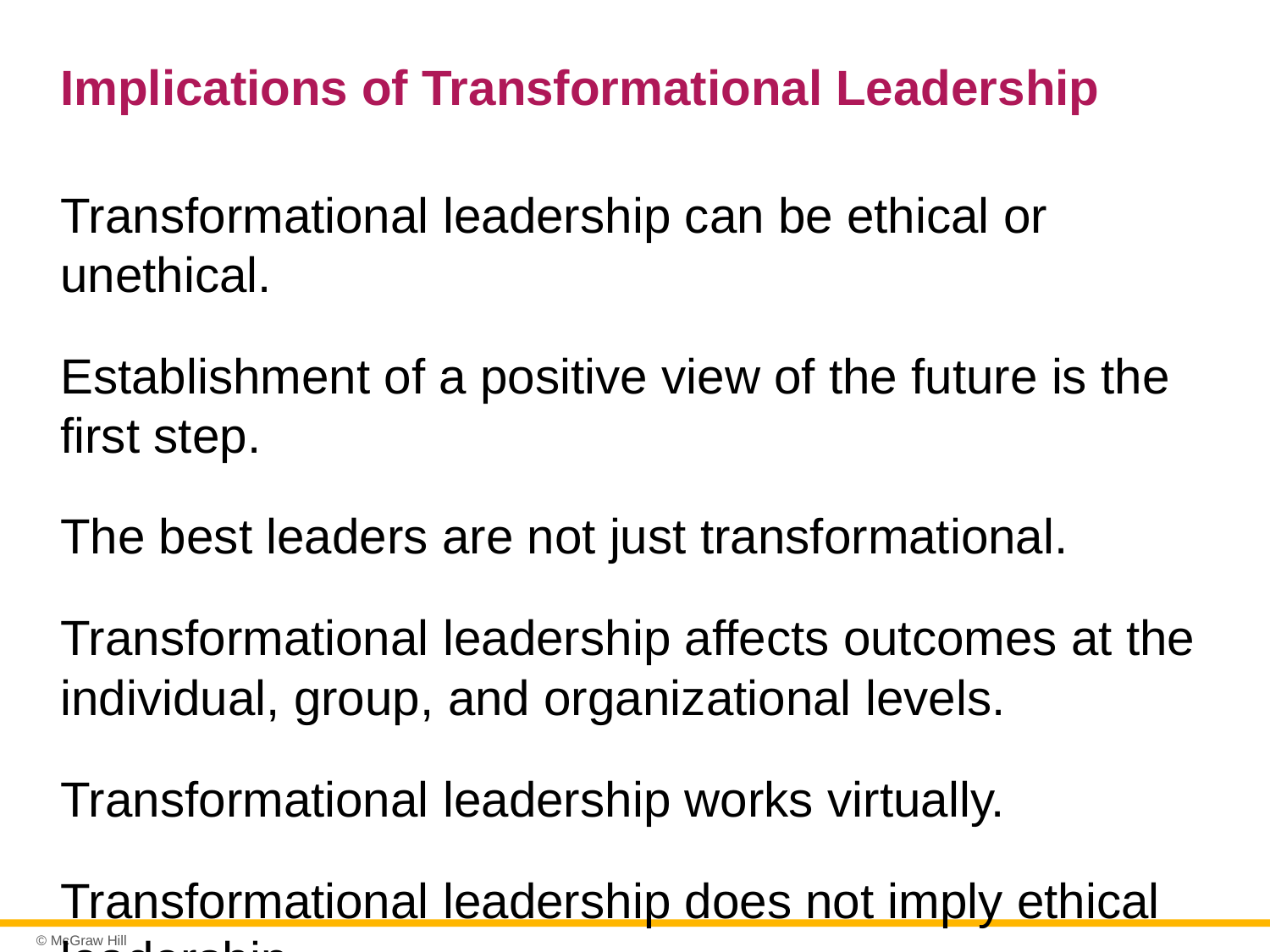

# Implications of Transformational Leadership
Transformational leadership can be ethical or unethical.
Establishment of a positive view of the future is the first step.
The best leaders are not just transformational.
Transformational leadership affects outcomes at the individual, group, and organizational levels.
Transformational leadership works virtually.
Transformational leadership does not imply ethical leadership.